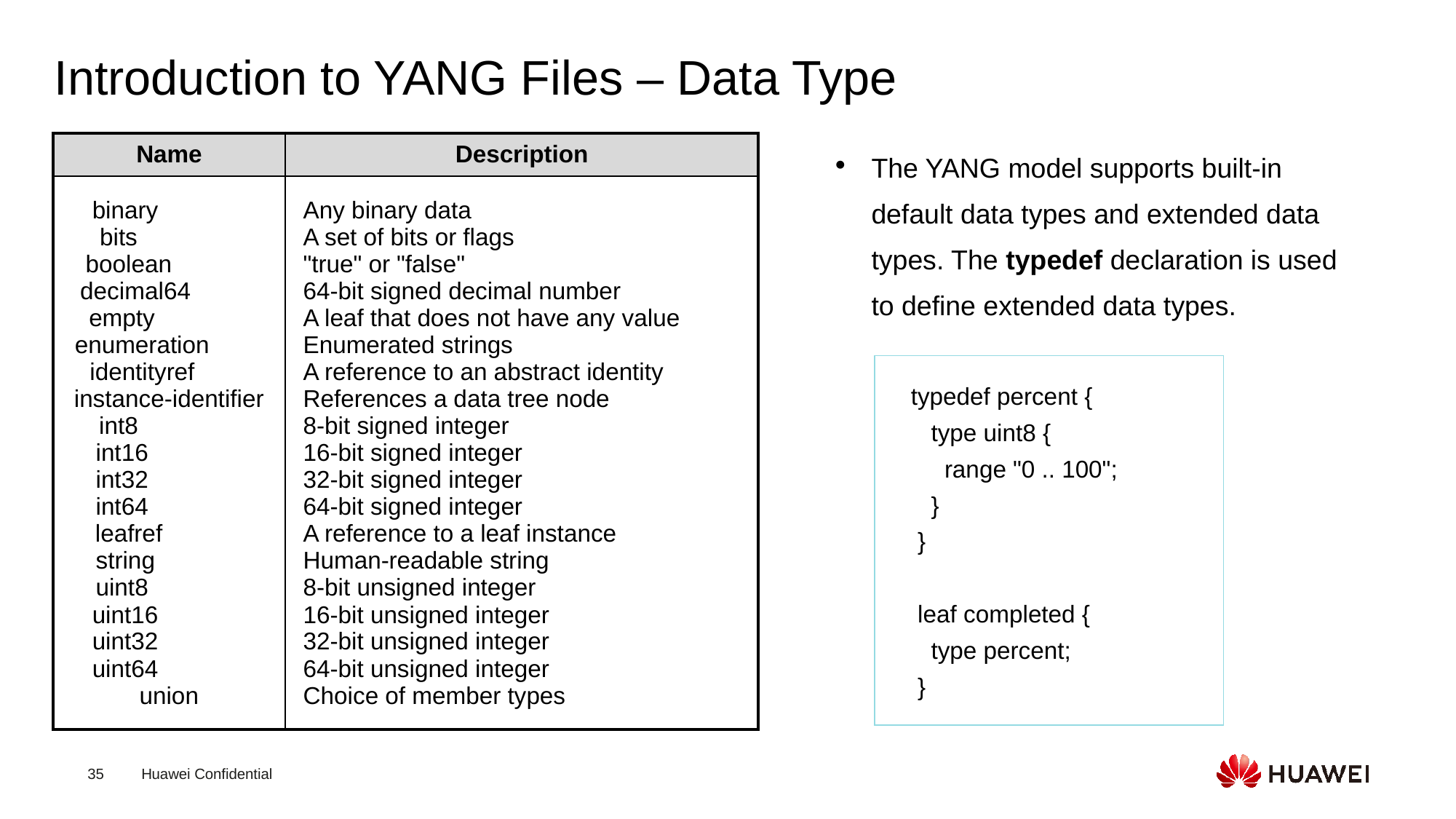

# Introduction to YANG Files – Data Type
| Name | Description |
| --- | --- |
| binary bits boolean decimal64 empty enumeration identityref instance-identifier int8 int16 int32 int64 leafref string uint8 uint16 uint32 uint64 union | Any binary data A set of bits or flags "true" or "false" 64-bit signed decimal number A leaf that does not have any value Enumerated strings A reference to an abstract identity References a data tree node 8-bit signed integer 16-bit signed integer 32-bit signed integer 64-bit signed integer A reference to a leaf instance Human-readable string 8-bit unsigned integer 16-bit unsigned integer 32-bit unsigned integer 64-bit unsigned integer Choice of member types |
The YANG model supports built-in default data types and extended data types. The typedef declaration is used to define extended data types.

    typedef percent {
       type uint8 {
         range "0 .. 100";
       }
     }

     leaf completed {
       type percent;
     }